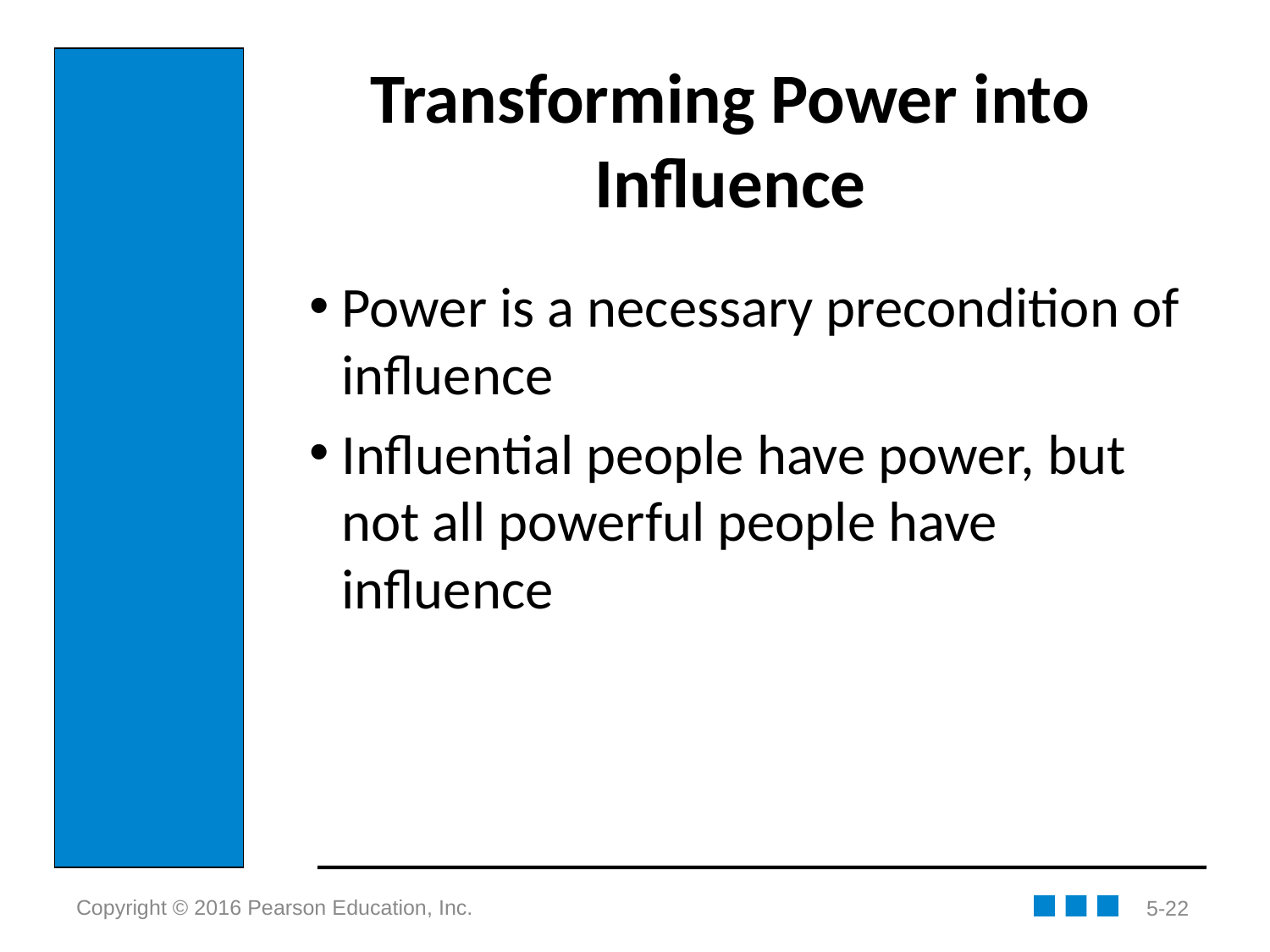

# Transforming Power into Influence

Power is a necessary precondition of influence
Influential people have power, but not all powerful people have influence

5-22
Copyright © 2016 Pearson Education, Inc.